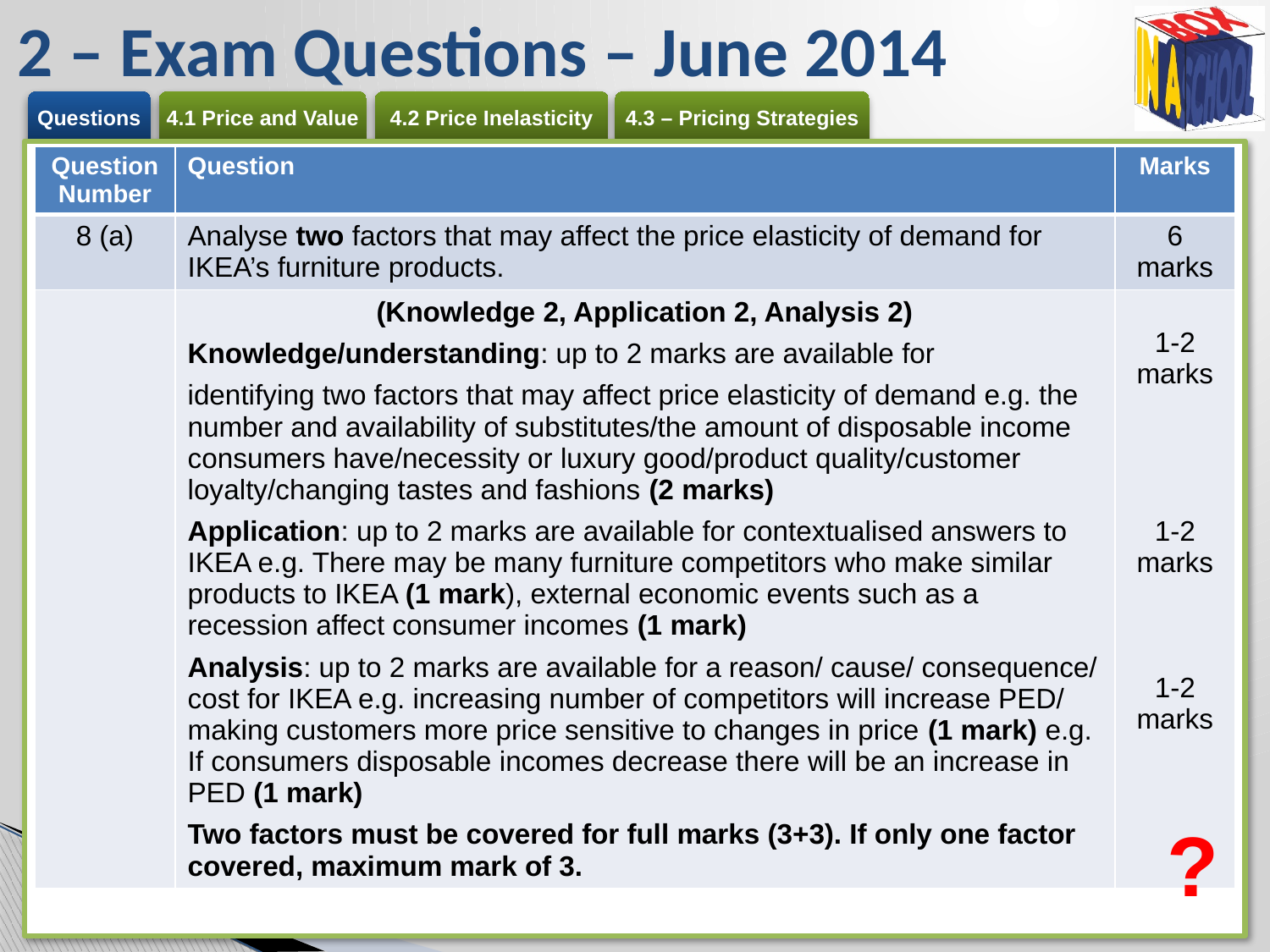

# 2 – Exam Questions – June 2014
| Question Number | Question | Marks |
| --- | --- | --- |
| 8 (a) | Analyse two factors that may affect the price elasticity of demand for IKEA’s furniture products. | 6 marks |
|  | (Knowledge 2, Application 2, Analysis 2) Knowledge/understanding: up to 2 marks are available for identifying two factors that may affect price elasticity of demand e.g. the number and availability of substitutes/the amount of disposable income consumers have/necessity or luxury good/product quality/customer loyalty/changing tastes and fashions (2 marks) Application: up to 2 marks are available for contextualised answers to IKEA e.g. There may be many furniture competitors who make similar products to IKEA (1 mark), external economic events such as a recession affect consumer incomes (1 mark) Analysis: up to 2 marks are available for a reason/ cause/ consequence/ cost for IKEA e.g. increasing number of competitors will increase PED/ making customers more price sensitive to changes in price (1 mark) e.g. If consumers disposable incomes decrease there will be an increase in PED (1 mark) Two factors must be covered for full marks (3+3). If only one factor covered, maximum mark of 3. | 1-2 marks 1-2 marks 1-2 marks |
?